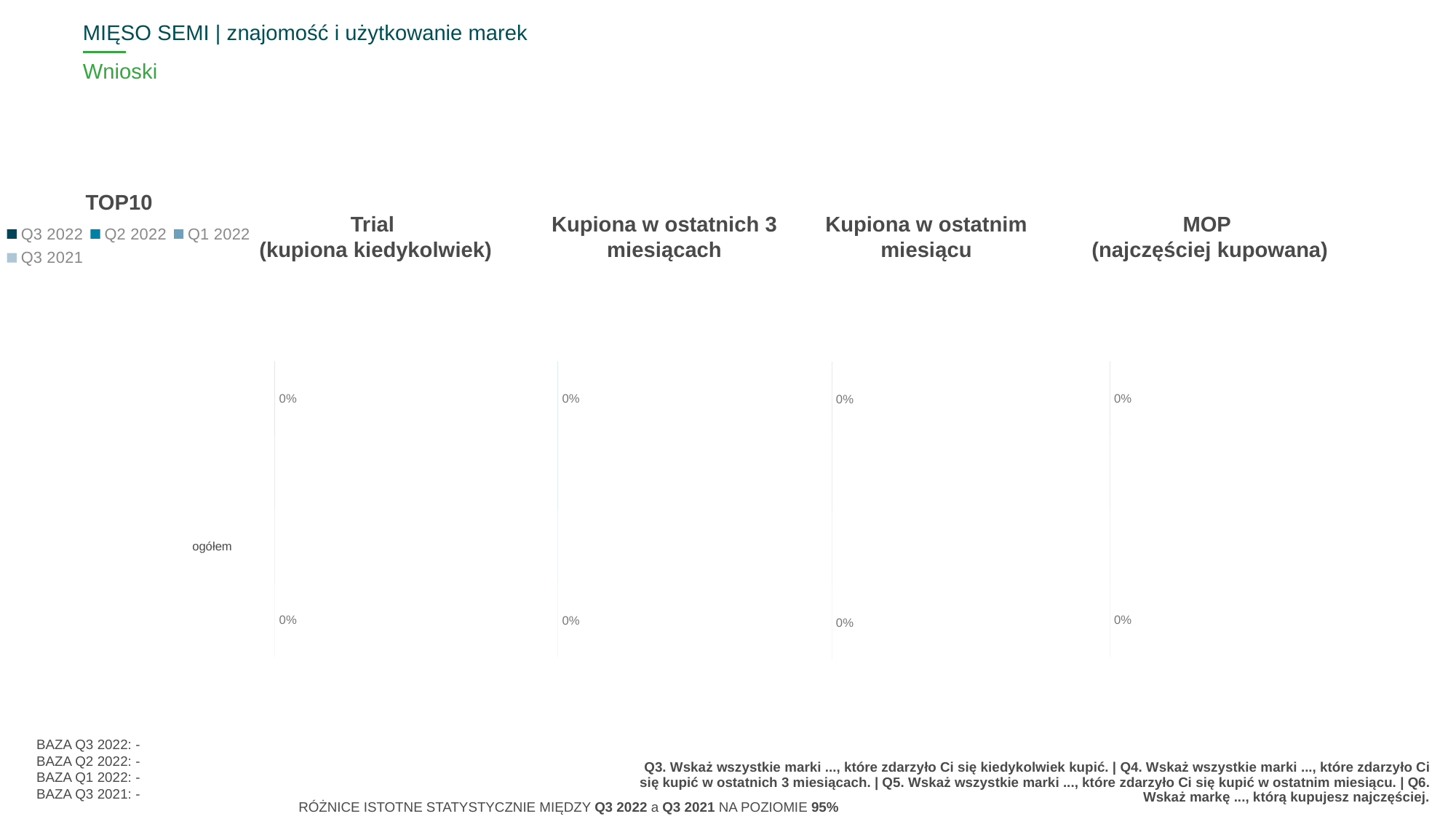

MIĘSO SEMI | znajomość i użytkowanie marek
# Wnioski
TOP10
Trial
(kupiona kiedykolwiek)
Kupiona w ostatnich 3 miesiącach
Kupiona w ostatnim miesiącu
MOP
(najczęściej kupowana)

### Chart

| Category | Q3 2022 | Q2 2022 | Q1 2022 | Q3 2021 |
|---|---|---|---|---|
|  | None | None | None | None |
|  | None | None | None | None |
|  | None | None | None | None |
|  | None | None | None | None |
|  | None | None | None | None |
|  | None | None | None | None |
|  | None | None | None | None |
| ^DELROW^ |
| --- |
| ogółem |

### Chart

| Category | Q3 2022 | Q2 2022 | Q1 2022 | Q3 2021 |
|---|---|---|---|---|
| ogółem | 0.0 | 0.0 | 0.0 | 0.0 |

### Chart

| Category | Q3 2022 | Q2 2022 | Q1 2022 | Q3 2021 |
|---|---|---|---|---|
| ogółem | 0.0 | 0.0 | 0.0 | 0.0 |

### Chart

| Category | Q3 2022 | Q2 2022 | Q1 2022 | Q3 2021 |
|---|---|---|---|---|
| ogółem | 0.0 | 0.0 | 0.0 | 0.0 |

### Chart

| Category | Q3 2022 | Q2 2022 | Q1 2022 | Q3 2021 |
|---|---|---|---|---|
| ogółem | 0.0 | 0.0 | 0.0 | 0.0 |
BAZA Q3 2022: -
BAZA Q2 2022: -
BAZA Q1 2022: -
BAZA Q3 2021: -
Q3. Wskaż wszystkie marki ..., które zdarzyło Ci się kiedykolwiek kupić. | Q4. Wskaż wszystkie marki ..., które zdarzyło Ci się kupić w ostatnich 3 miesiącach. | Q5. Wskaż wszystkie marki ..., które zdarzyło Ci się kupić w ostatnim miesiącu. | Q6. Wskaż markę ..., którą kupujesz najczęściej.
RÓŻNICE ISTOTNE STATYSTYCZNIE MIĘDZY Q3 2022 a Q3 2021 NA POZIOMIE 95%